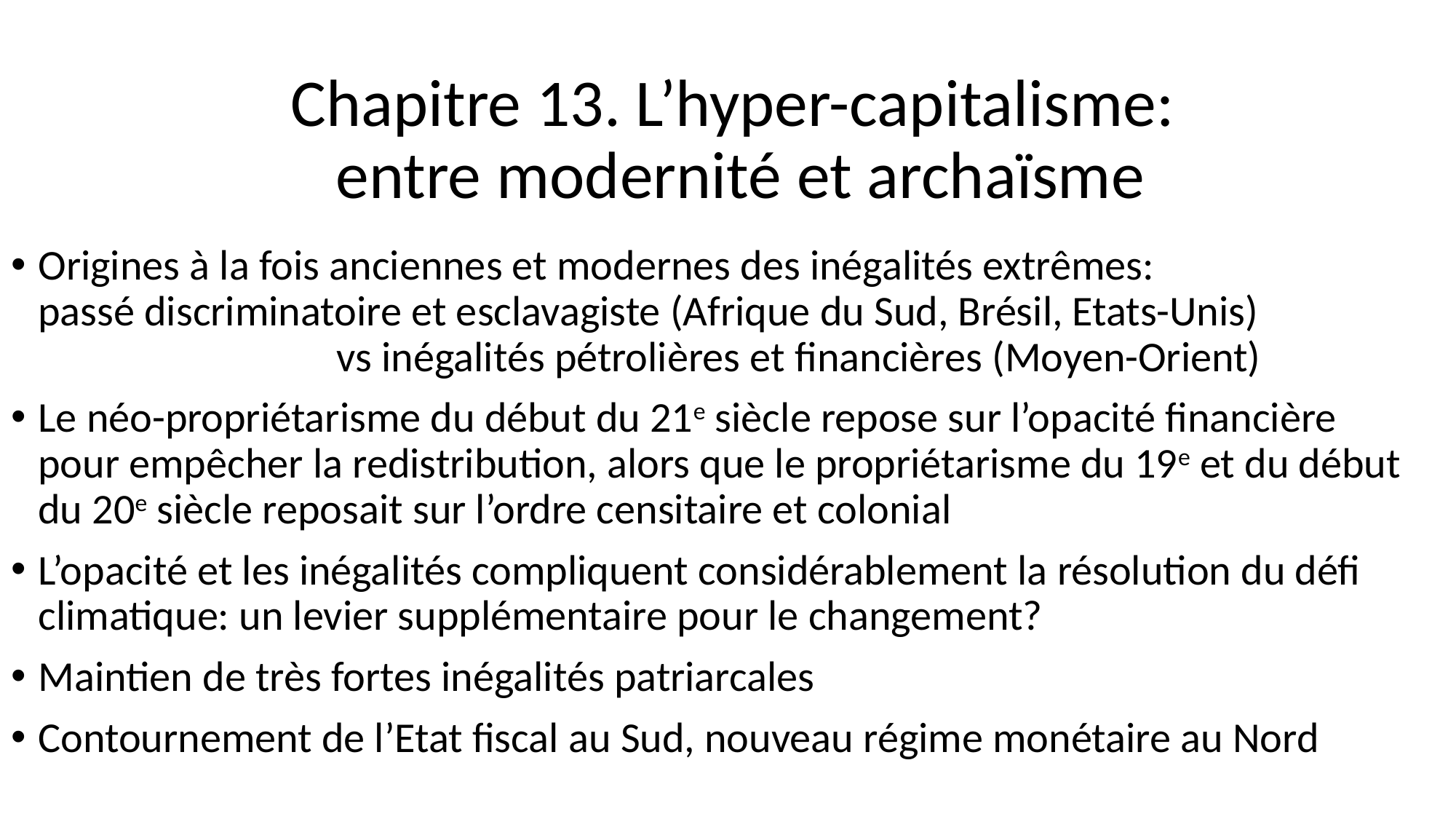

# Chapitre 13. L’hyper-capitalisme: entre modernité et archaïsme
Origines à la fois anciennes et modernes des inégalités extrêmes:                         passé discriminatoire et esclavagiste (Afrique du Sud, Brésil, Etats-Unis)                                                vs inégalités pétrolières et financières (Moyen-Orient)
Le néo-propriétarisme du début du 21e siècle repose sur l’opacité financière pour empêcher la redistribution, alors que le propriétarisme du 19e et du début du 20e siècle reposait sur l’ordre censitaire et colonial
L’opacité et les inégalités compliquent considérablement la résolution du défi climatique: un levier supplémentaire pour le changement?
Maintien de très fortes inégalités patriarcales
Contournement de l’Etat fiscal au Sud, nouveau régime monétaire au Nord